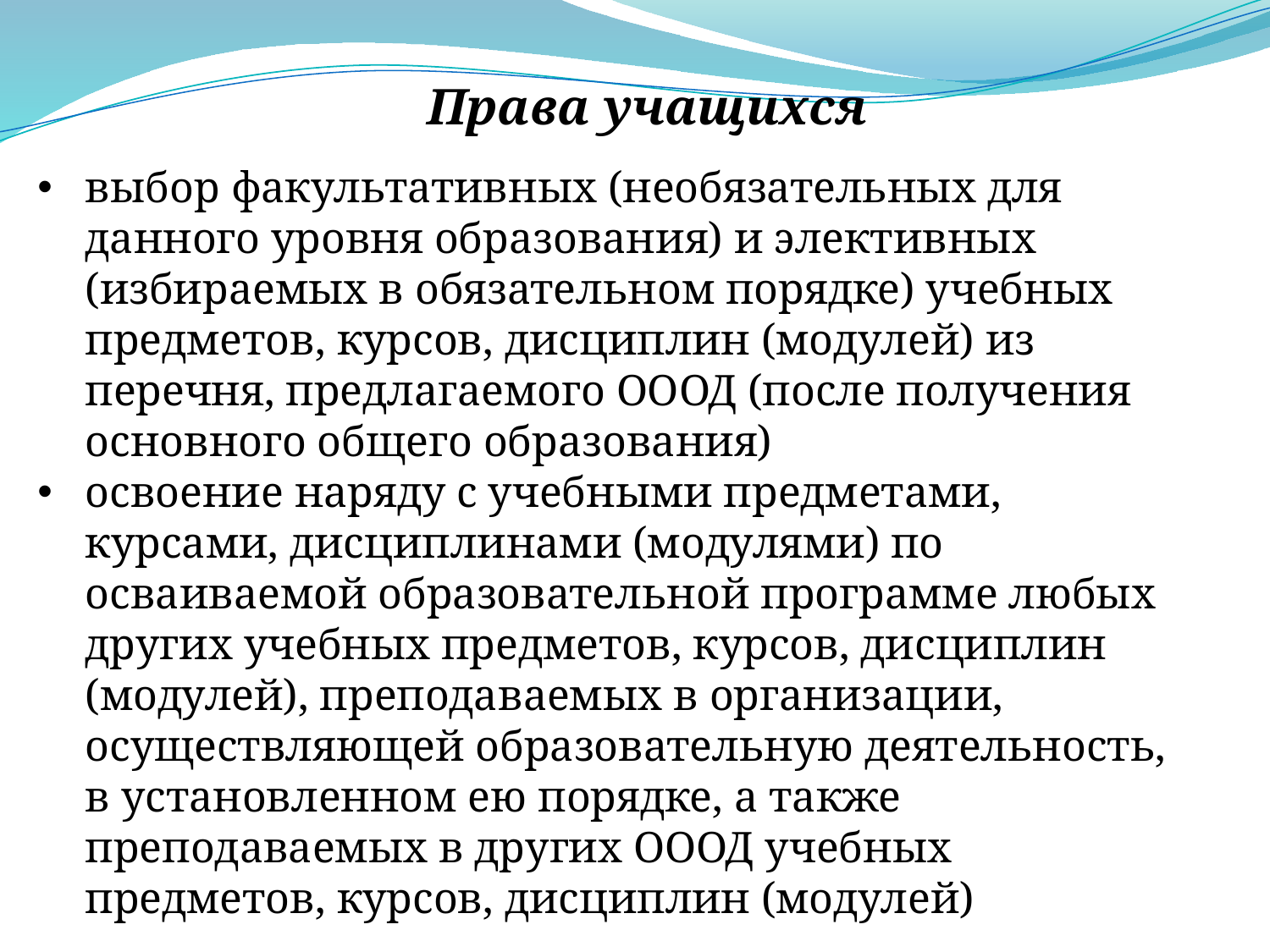

Права учащихся
выбор факультативных (необязательных для данного уровня образования) и элективных (избираемых в обязательном порядке) учебных предметов, курсов, дисциплин (модулей) из перечня, предлагаемого ОООД (после получения основного общего образования)
освоение наряду с учебными предметами, курсами, дисциплинами (модулями) по осваиваемой образовательной программе любых других учебных предметов, курсов, дисциплин (модулей), преподаваемых в организации, осуществляющей образовательную деятельность, в установленном ею порядке, а также преподаваемых в других ОООД учебных предметов, курсов, дисциплин (модулей)